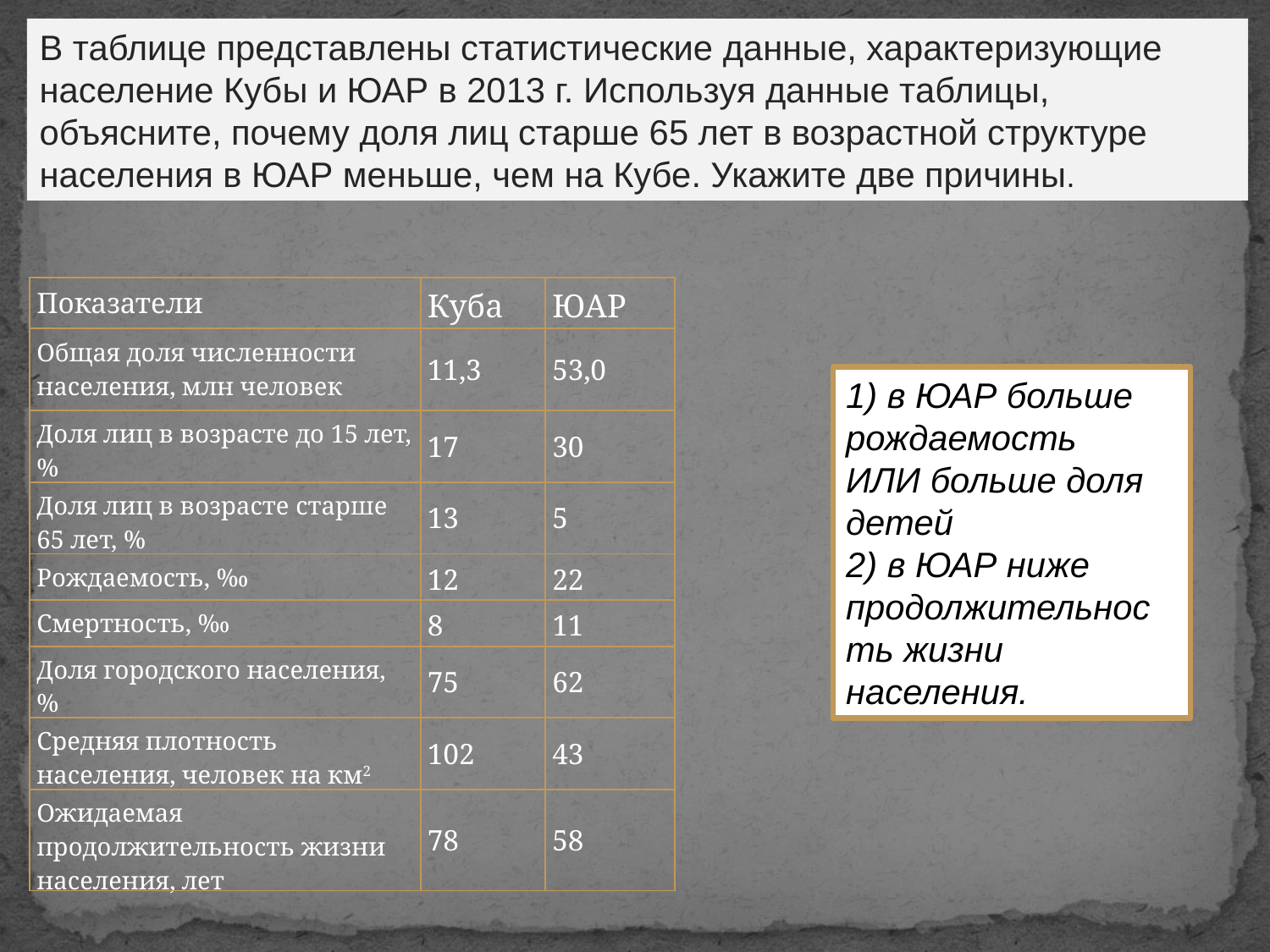

В таблице представлены статистические данные, характеризующие население Кубы и ЮАР в 2013 г. Используя данные таблицы, объясните, почему доля лиц старше 65 лет в возрастной структуре населения в ЮАР меньше, чем на Кубе. Укажите две причины.
| Показатели | Куба | ЮАР |
| --- | --- | --- |
| Общая доля численности населения, млн человек | 11,3 | 53,0 |
| Доля лиц в возрасте до 15 лет, % | 17 | 30 |
| Доля лиц в возрасте старше 65 лет, % | 13 | 5 |
| Рождаемость, ‰ | 12 | 22 |
| Смертность, ‰ | 8 | 11 |
| Доля городского населения, % | 75 | 62 |
| Средняя плотность населения, человек на км2 | 102 | 43 |
| Ожидаемая продолжительность жизни населения, лет | 78 | 58 |
1) в ЮАР больше рождаемость
ИЛИ больше доля детей
2) в ЮАР ниже продолжительность жизни населения.